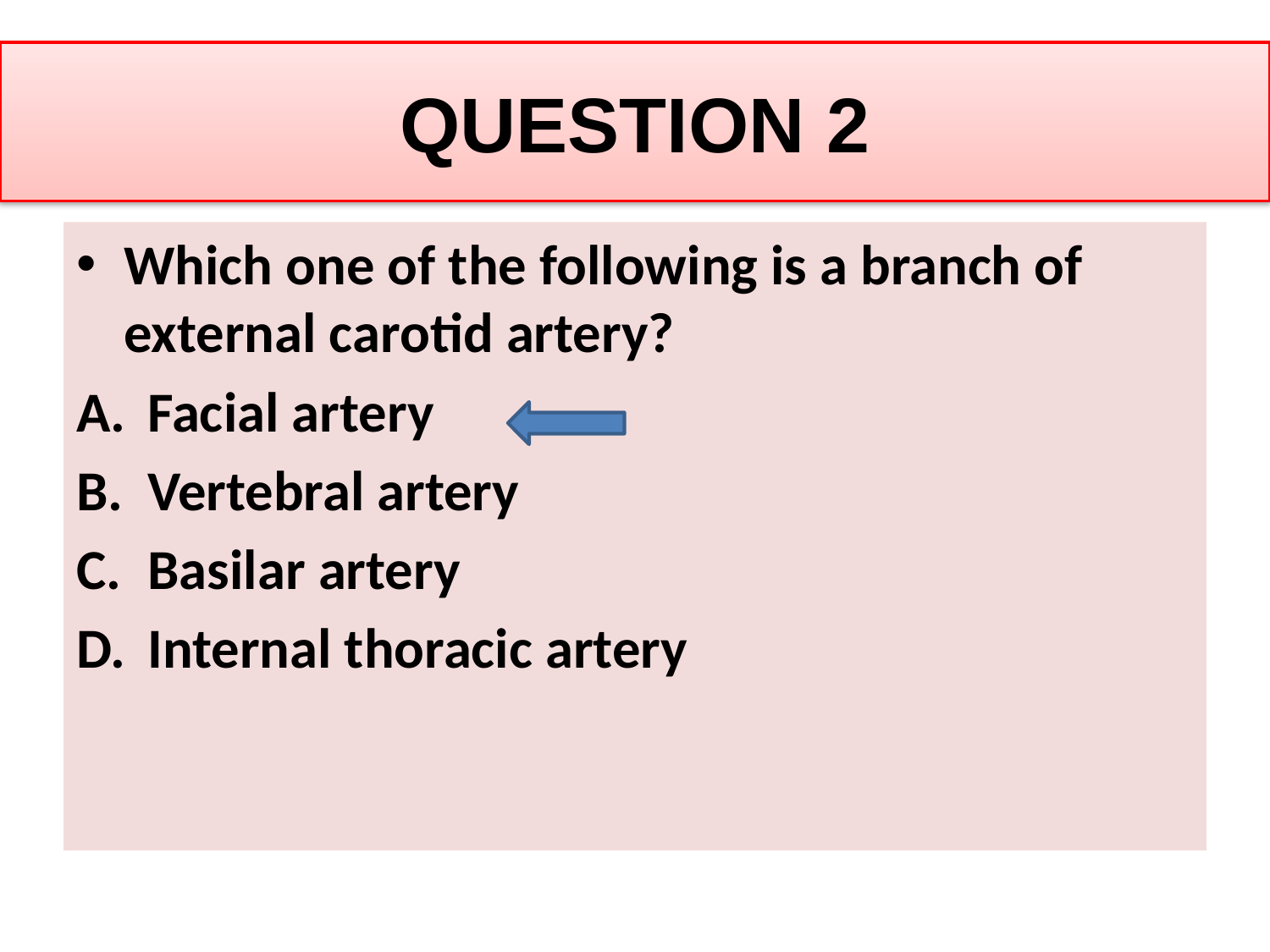

# QUESTION 2
Which one of the following is a branch of external carotid artery?
Facial artery
Vertebral artery
Basilar artery
Internal thoracic artery